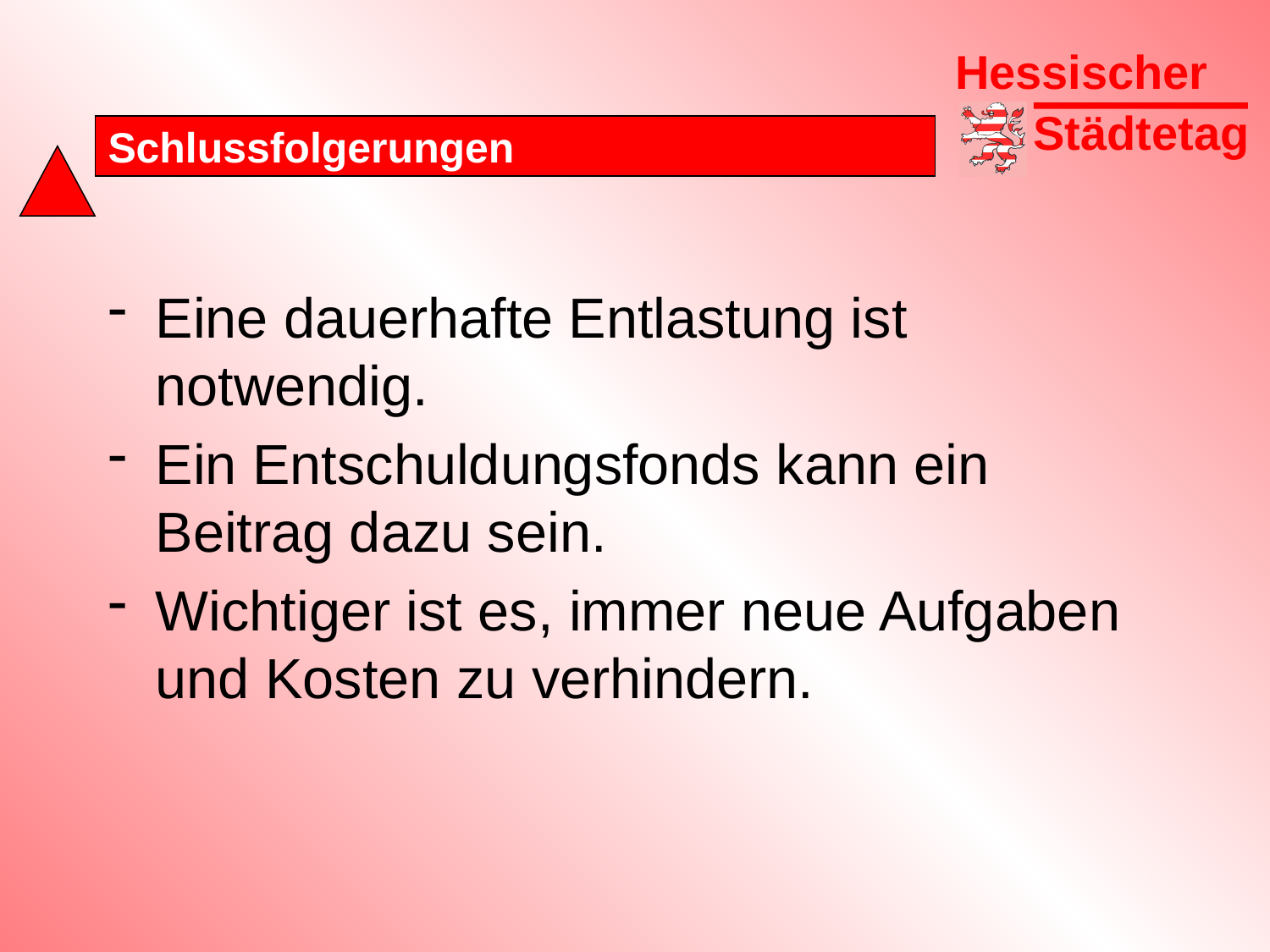

# Schlussfolgerungen
Eine dauerhafte Entlastung ist notwendig.
Ein Entschuldungsfonds kann ein Beitrag dazu sein.
Wichtiger ist es, immer neue Aufgaben und Kosten zu verhindern.